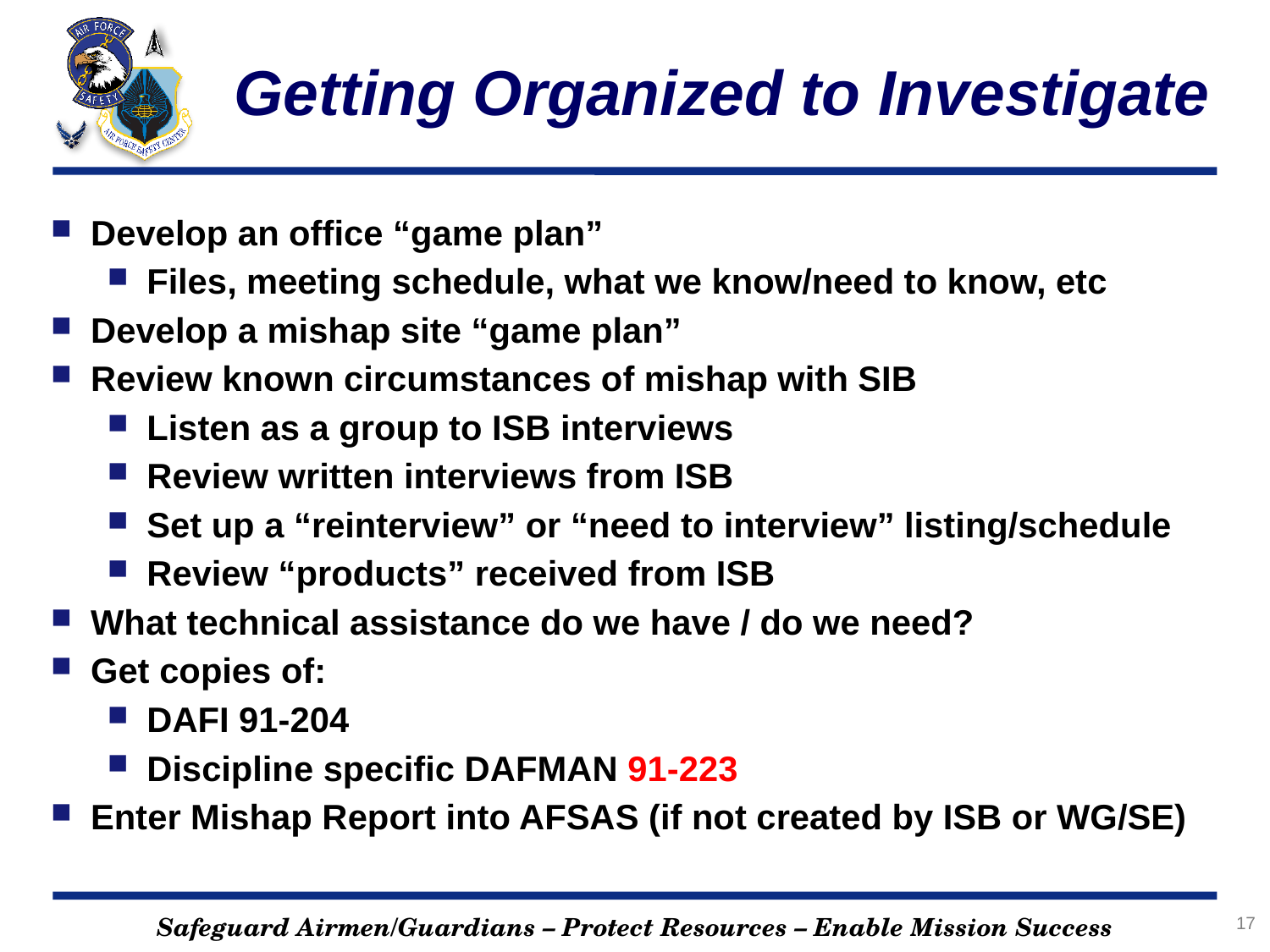

# Getting Organized to Investigate
Develop an office “game plan”
Files, meeting schedule, what we know/need to know, etc
Develop a mishap site “game plan”
Review known circumstances of mishap with SIB
Listen as a group to ISB interviews
Review written interviews from ISB
Set up a “reinterview” or “need to interview” listing/schedule
Review “products” received from ISB
What technical assistance do we have / do we need?
Get copies of:
DAFI 91-204
Discipline specific DAFMAN 91-223
Enter Mishap Report into AFSAS (if not created by ISB or WG/SE)
17